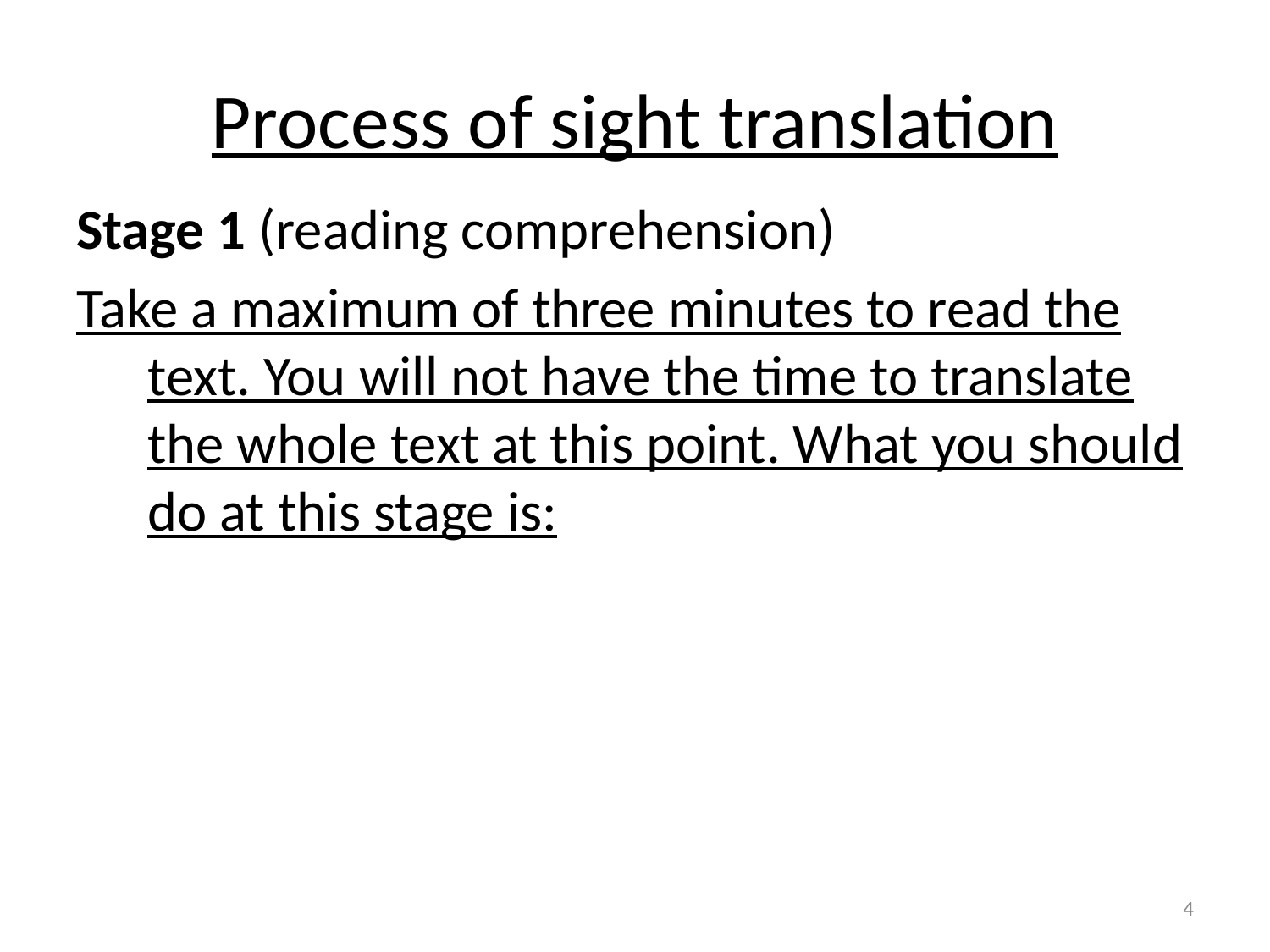

# Process of sight translation
Stage 1 (reading comprehension)
Take a maximum of three minutes to read the text. You will not have the time to translate the whole text at this point. What you should do at this stage is:

4